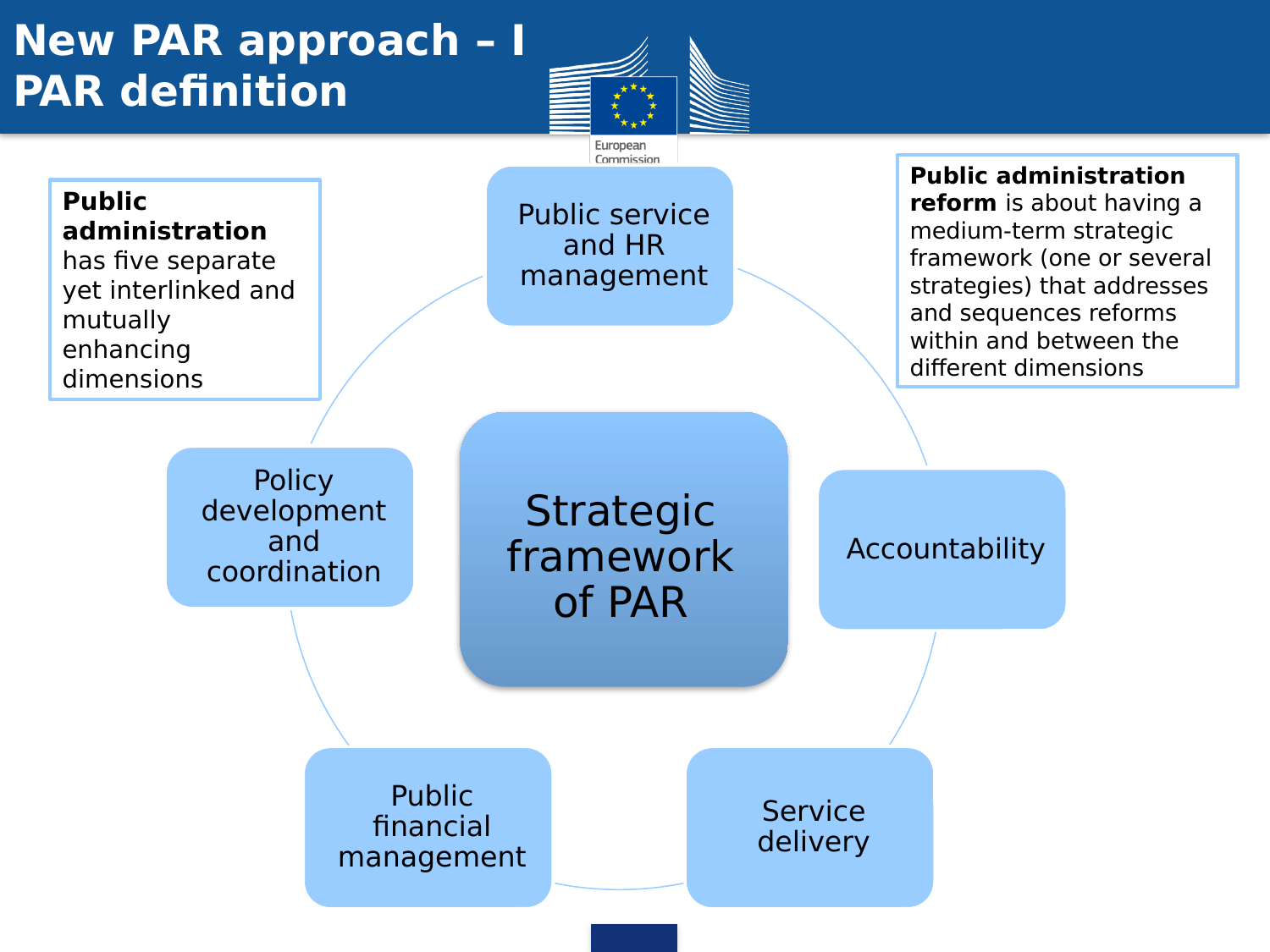

# New PAR approach – I PAR definition
Public administration reform is about having a medium-term strategic framework (one or several strategies) that addresses and sequences reforms within and between the different dimensions
Public service and HR management
Accountability
Service delivery
Public financial management
Policy development and coordination
Public administration has five separate yet interlinked and mutually enhancing dimensions

Strategic framework of PAR